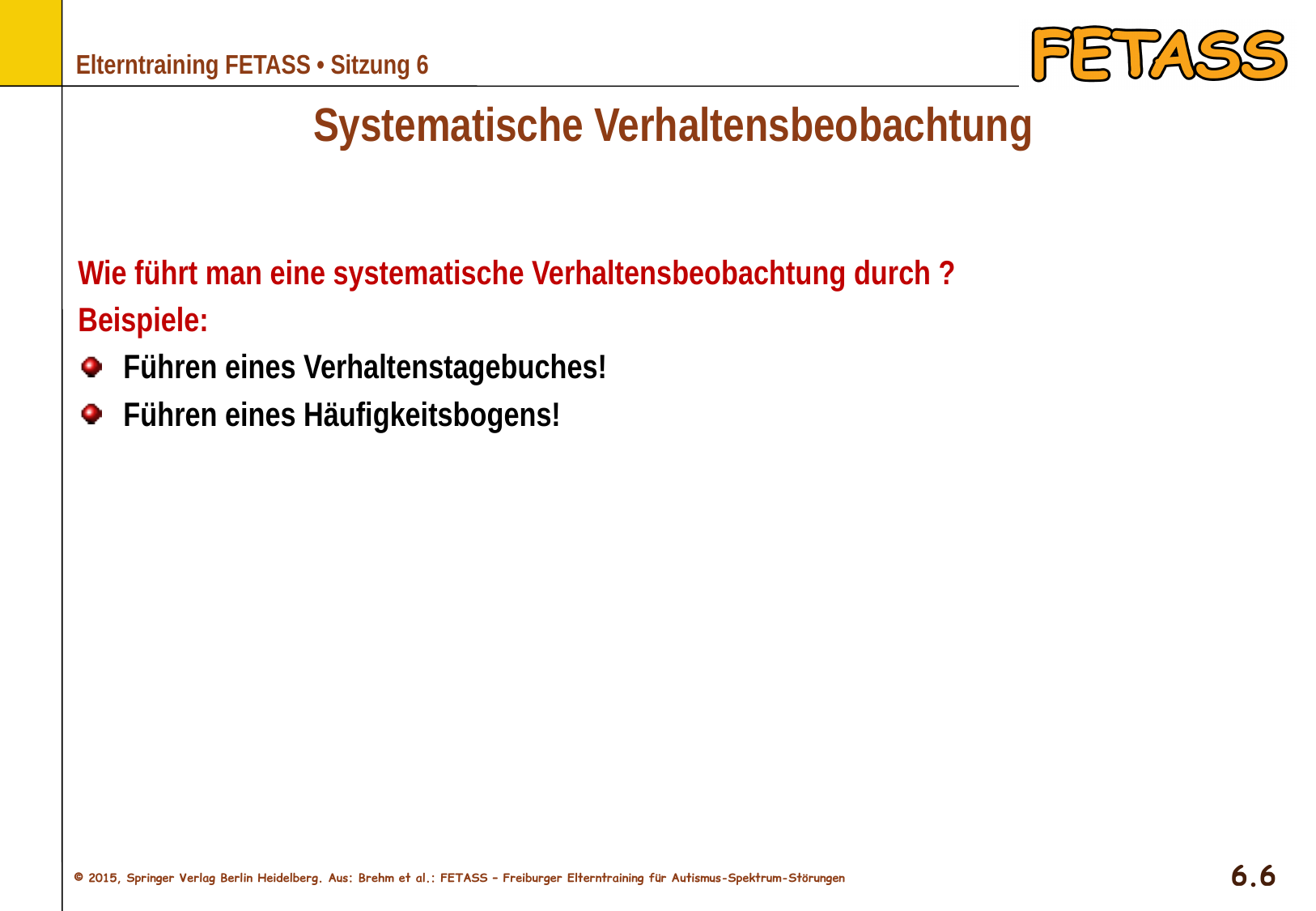

# Systematische Verhaltensbeobachtung

Wie führt man eine systematische Verhaltensbeobachtung durch ?
Beispiele:
Führen eines Verhaltenstagebuches!
Führen eines Häufigkeitsbogens!

6.6